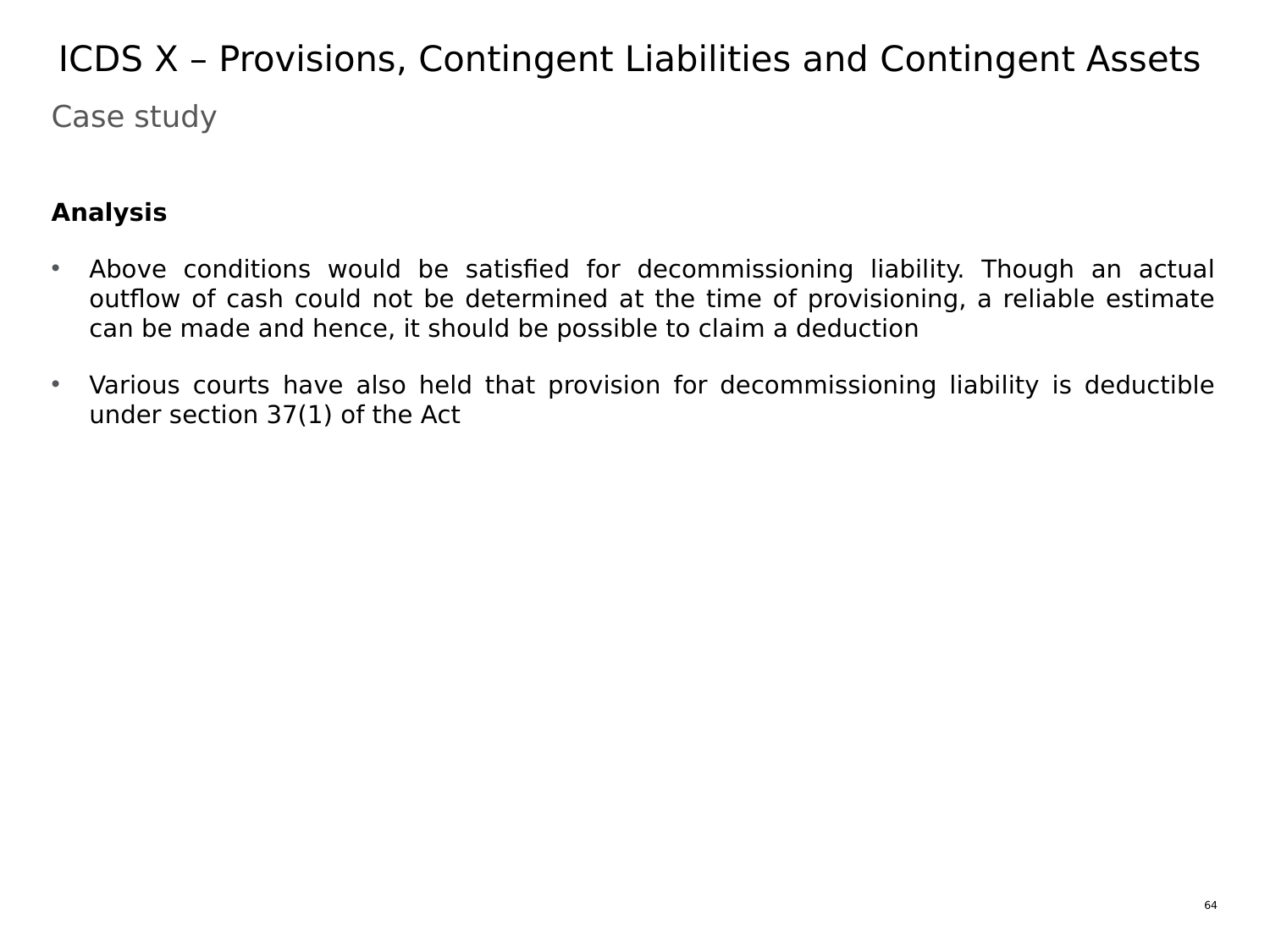

# ICDS X – Provisions, Contingent Liabilities and Contingent Assets
Case study
Analysis
Above conditions would be satisfied for decommissioning liability. Though an actual outflow of cash could not be determined at the time of provisioning, a reliable estimate can be made and hence, it should be possible to claim a deduction
Various courts have also held that provision for decommissioning liability is deductible under section 37(1) of the Act